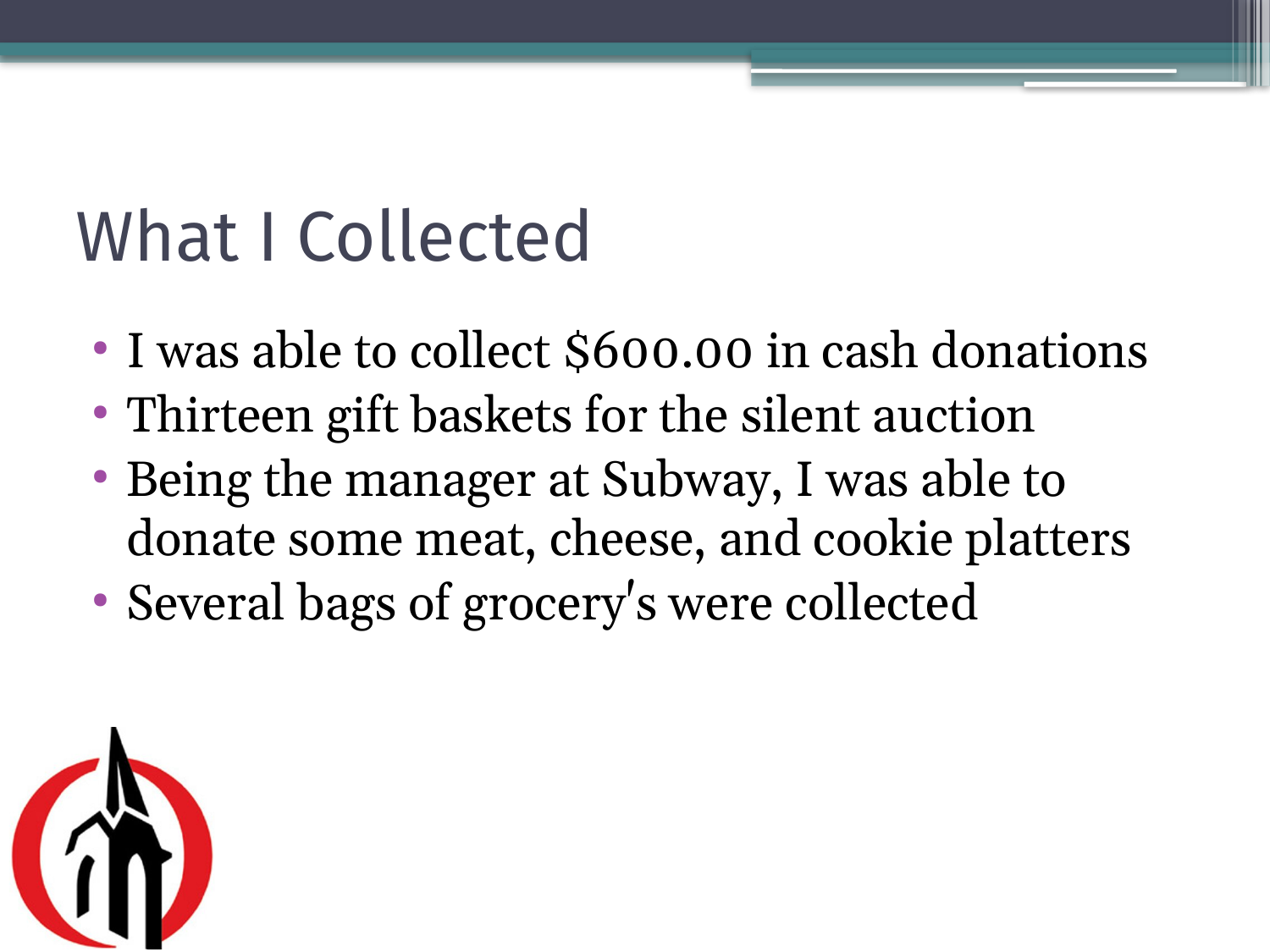

# What I Collected
I was able to collect $600.00 in cash donations
Thirteen gift baskets for the silent auction
Being the manager at Subway, I was able to donate some meat, cheese, and cookie platters
Several bags of grocery's were collected